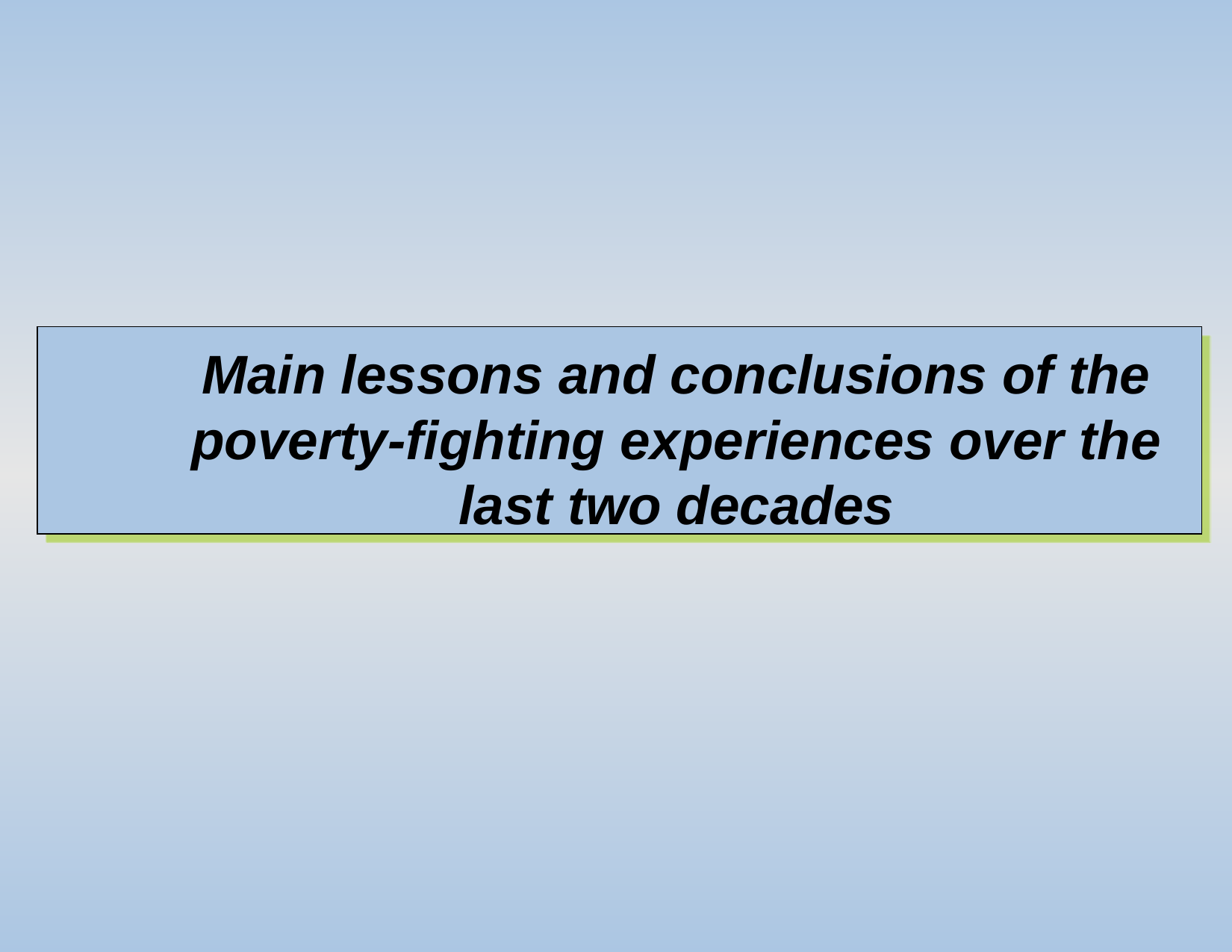

# Main lessons and conclusions of the poverty-fighting experiences over the last two decades